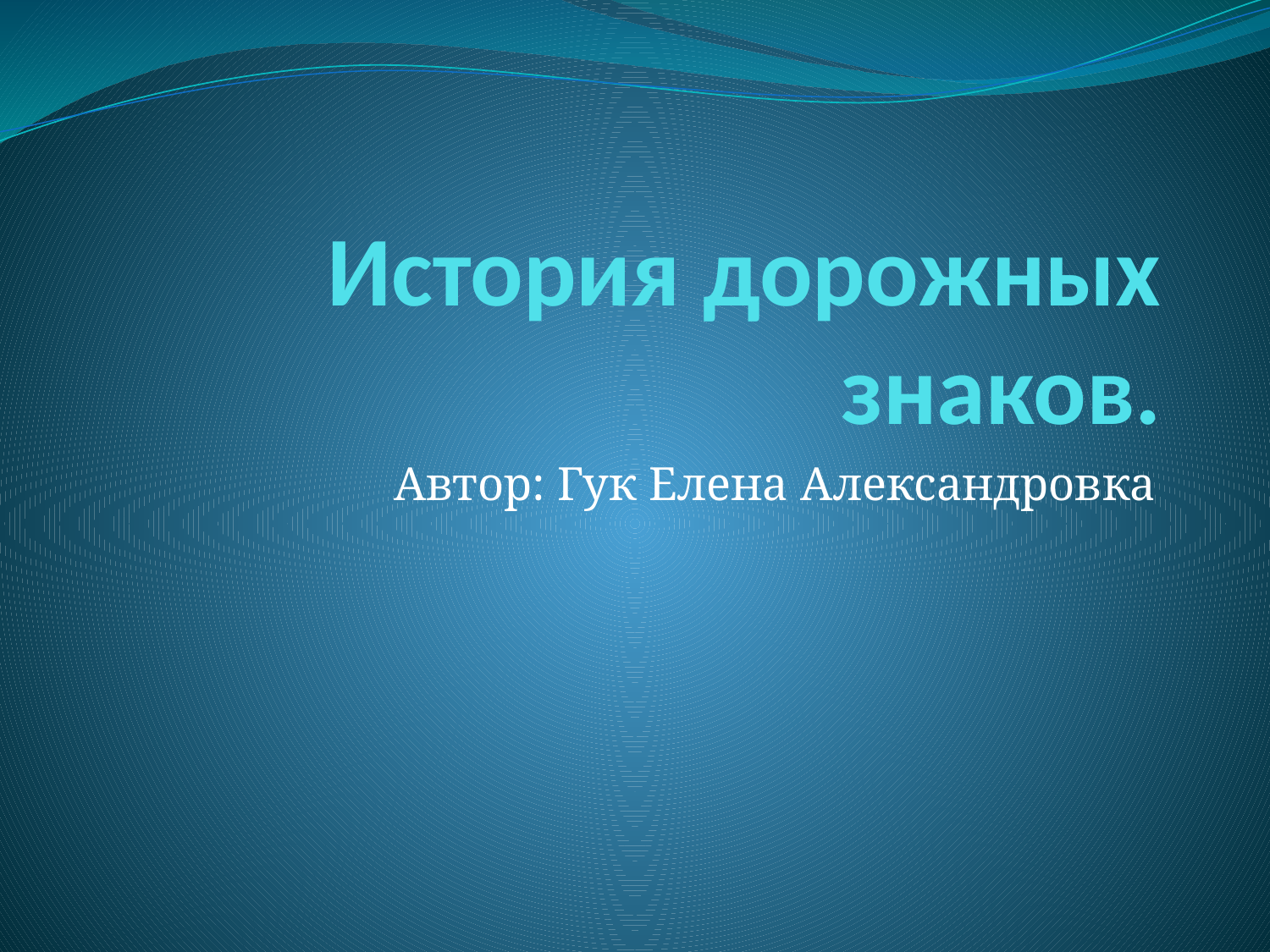

# История дорожных знаков.
Автор: Гук Елена Александровка